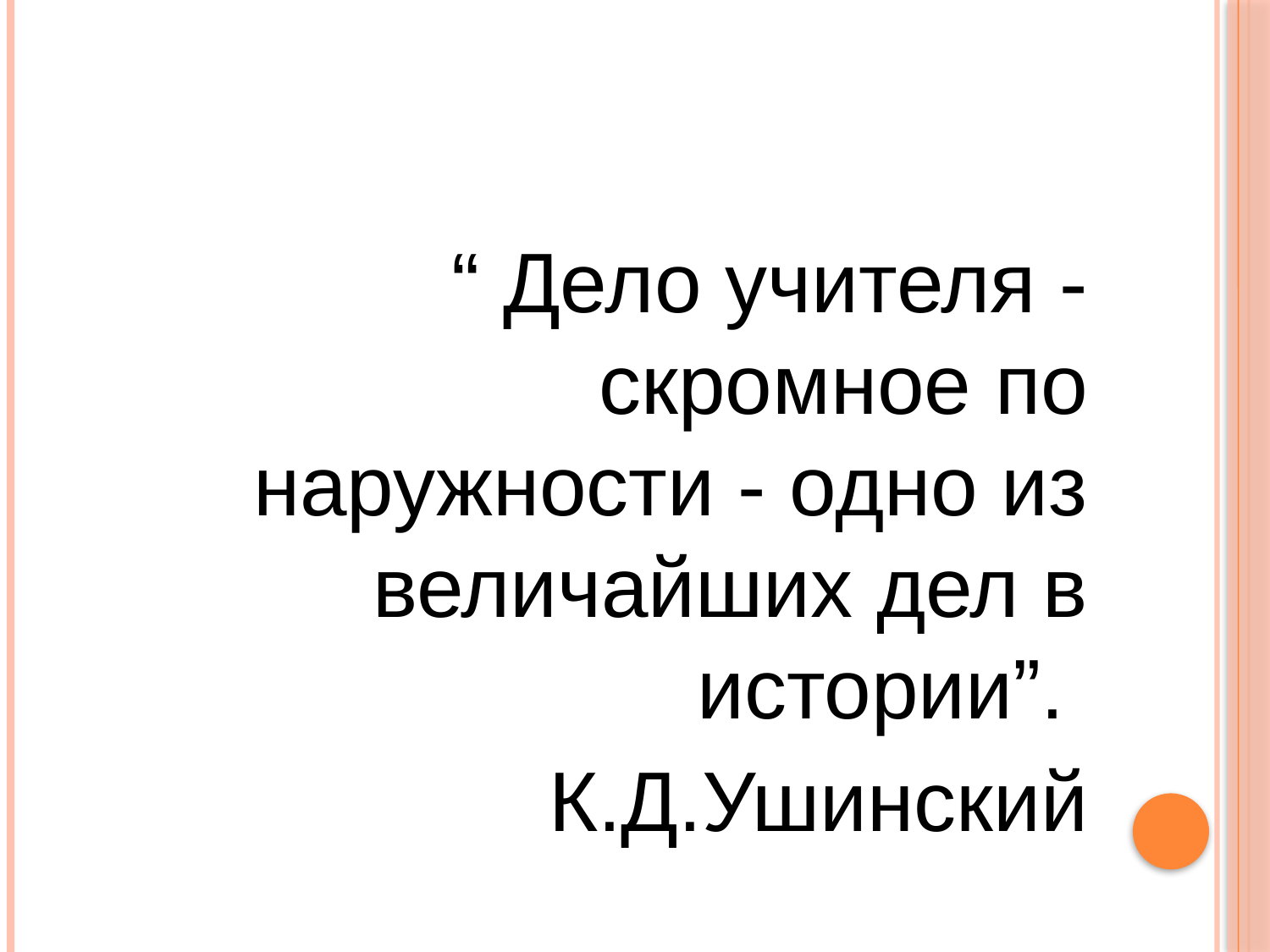

“ Дело учителя - скромное по наружности - одно из величайших дел в истории”.
К.Д.Ушинский